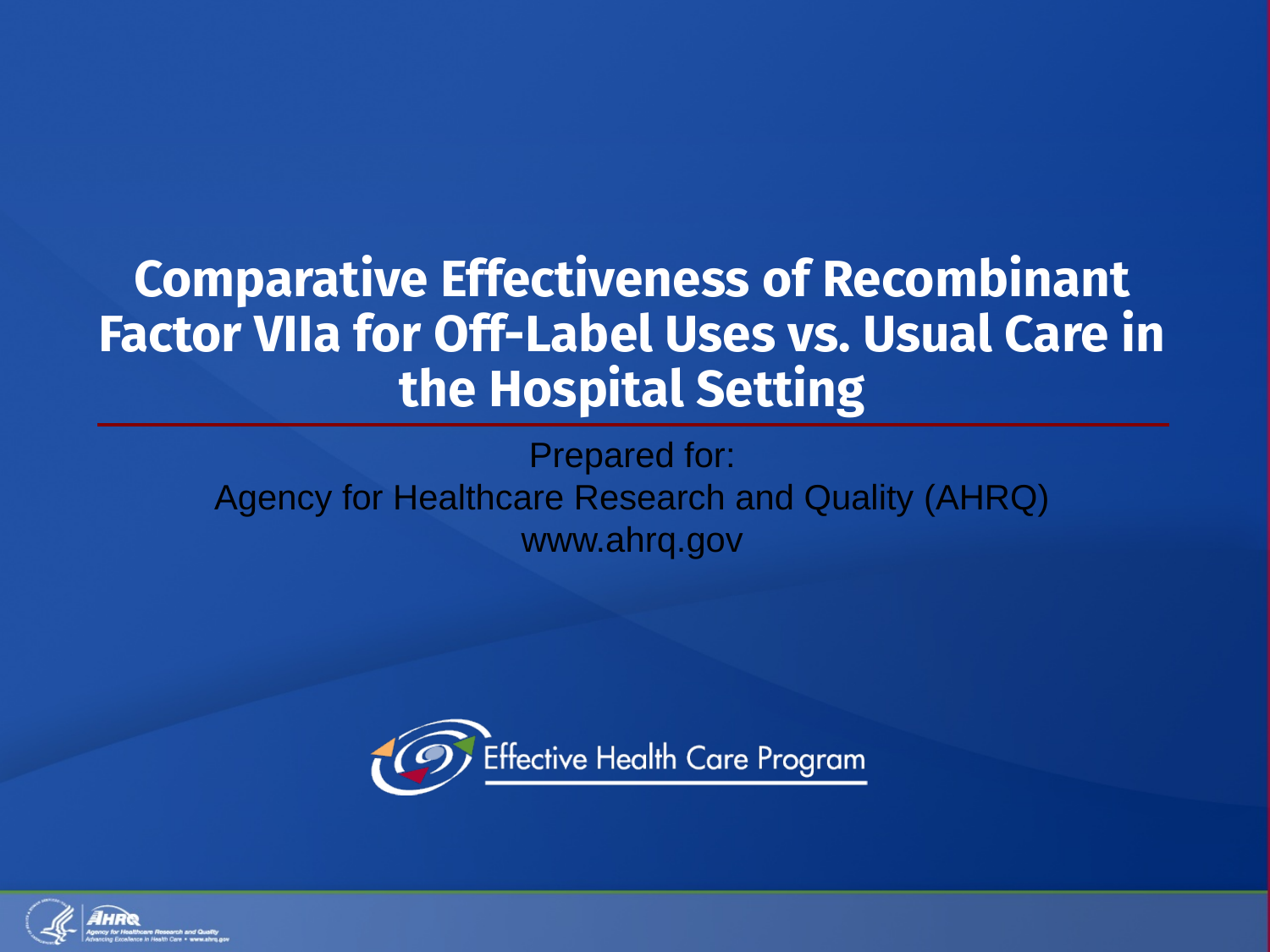

# Comparative Effectiveness of Recombinant Factor VIIa for Off-Label Uses vs. Usual Care in the Hospital Setting
Prepared for:
Agency for Healthcare Research and Quality (AHRQ)
www.ahrq.gov